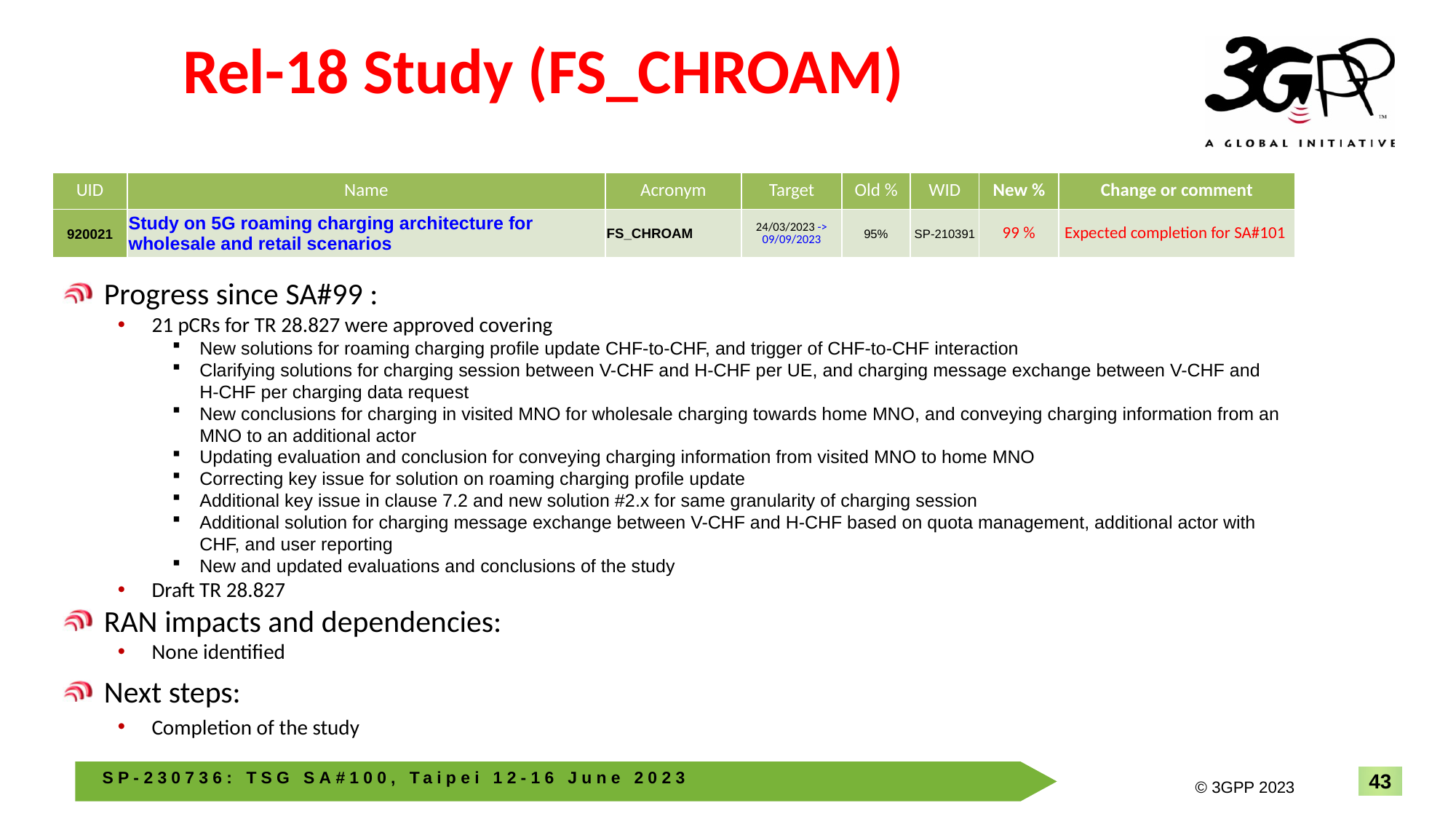

# Rel-18 Study (FS_CHROAM)
| UID | Name | Acronym | Target | Old % | WID | New % | Change or comment |
| --- | --- | --- | --- | --- | --- | --- | --- |
| 920021 | Study on 5G roaming charging architecture for wholesale and retail scenarios | FS\_CHROAM | 24/03/2023 -> 09/09/2023 | 95% | SP-210391 | 99 % | Expected completion for SA#101 |
Progress since SA#99 :
21 pCRs for TR 28.827 were approved covering
New solutions for roaming charging profile update CHF-to-CHF, and trigger of CHF-to-CHF interaction
Clarifying solutions for charging session between V-CHF and H-CHF per UE, and charging message exchange between V-CHF and H-CHF per charging data request
New conclusions for charging in visited MNO for wholesale charging towards home MNO, and conveying charging information from an MNO to an additional actor
Updating evaluation and conclusion for conveying charging information from visited MNO to home MNO
Correcting key issue for solution on roaming charging profile update
Additional key issue in clause 7.2 and new solution #2.x for same granularity of charging session
Additional solution for charging message exchange between V-CHF and H-CHF based on quota management, additional actor with CHF, and user reporting
New and updated evaluations and conclusions of the study
Draft TR 28.827
RAN impacts and dependencies:
None identified
Next steps:
Completion of the study